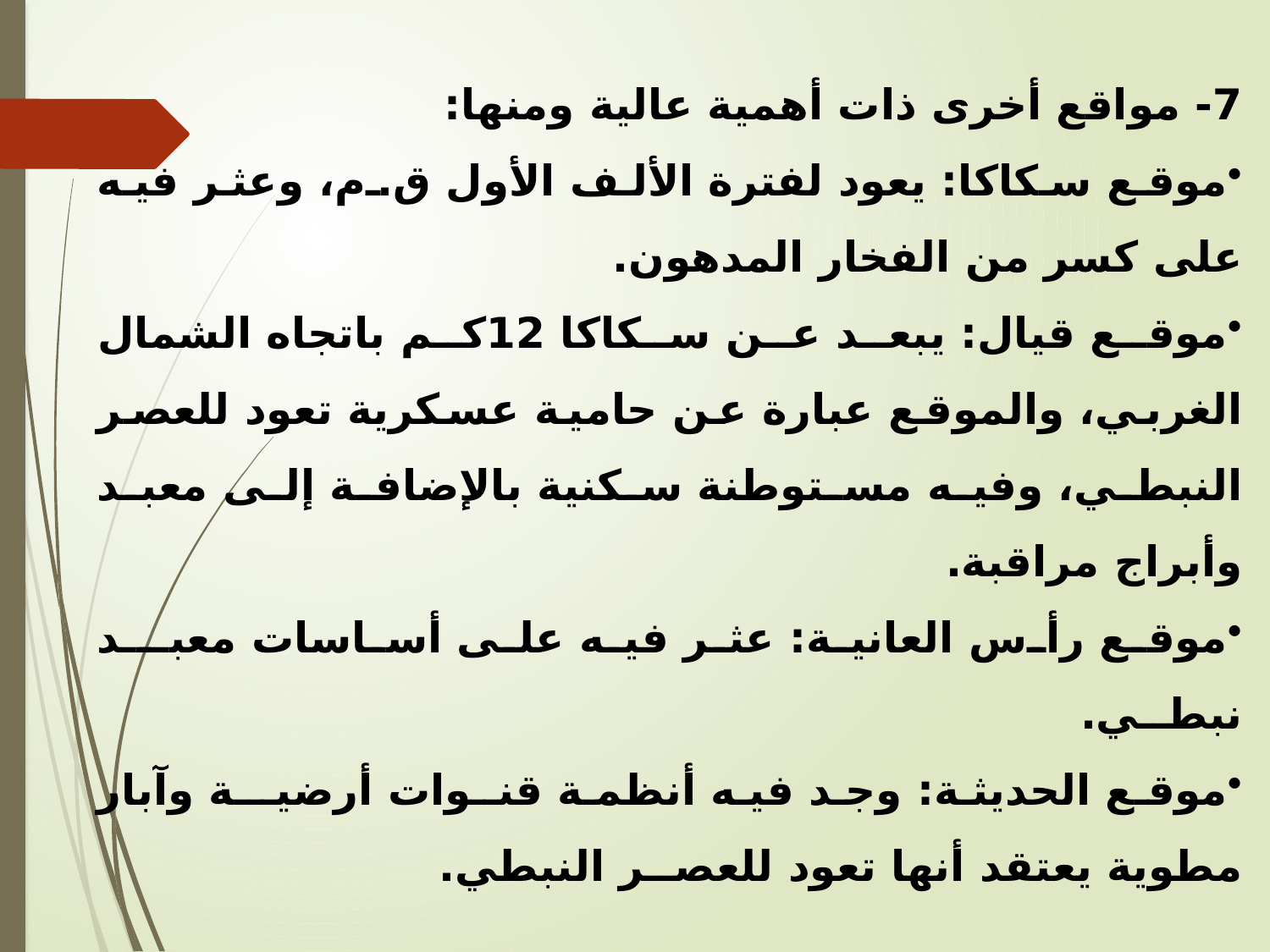

7- مواقع أخرى ذات أهمية عالية ومنها:
موقع سكاكا: يعود لفترة الألف الأول ق.م، وعثر فيه على كسر من الفخار المدهون.
موقع قيال: يبعد عن سكاكا 12كم باتجاه الشمال الغربي، والموقع عبارة عن حامية عسكرية تعود للعصر النبطي، وفيه مستوطنة سكنية بالإضافة إلى معبد وأبراج مراقبة.
موقع رأس العانية: عثر فيه على أساسات معبــد نبطــي.
موقع الحديثة: وجد فيه أنظمة قنـوات أرضيــة وآبار مطوية يعتقد أنها تعود للعصــر النبطي.